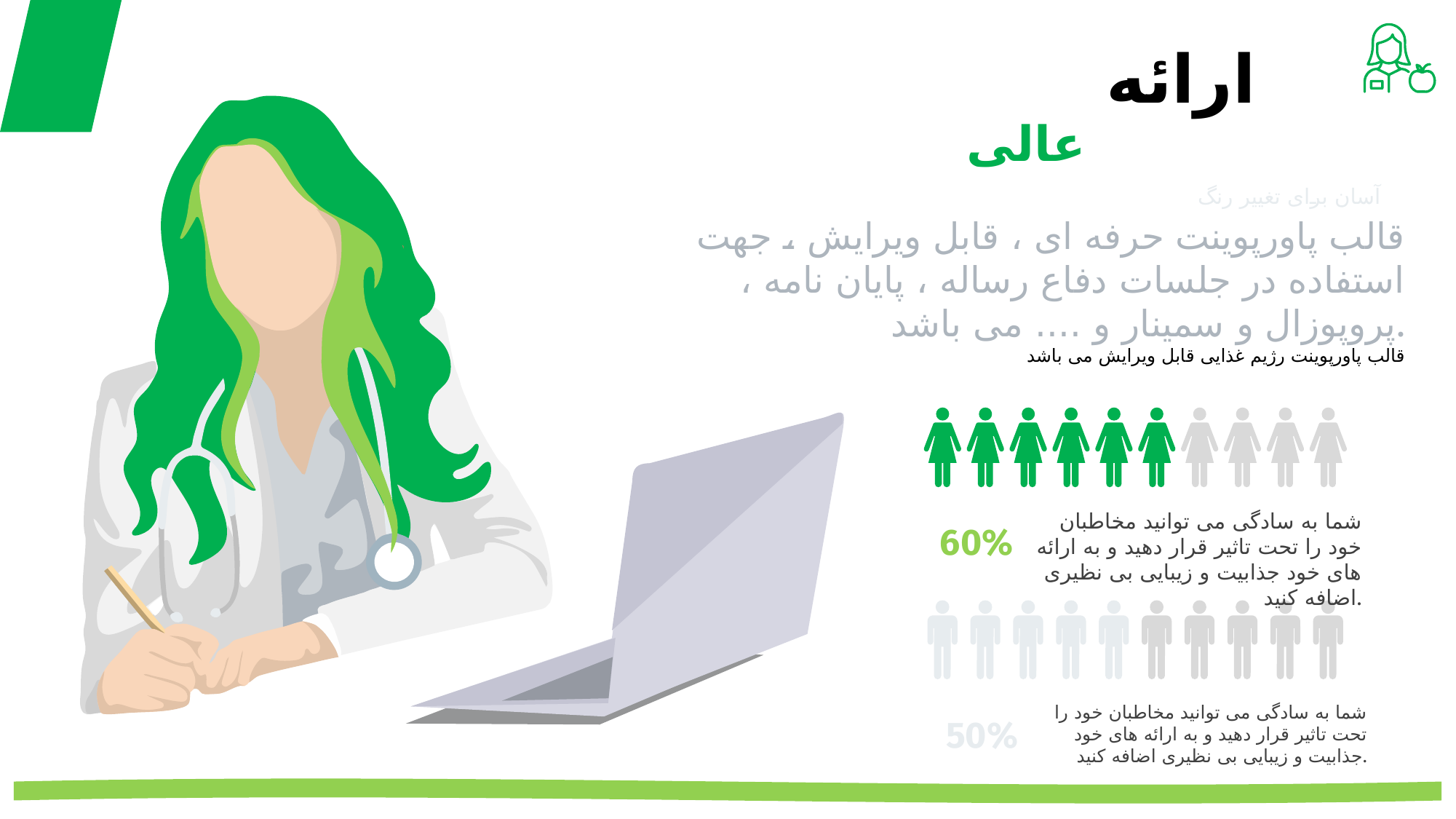

ارائه

عالی
آسان برای تغییر رنگ
قالب پاورپوينت حرفه ای ، قابل ویرایش ، جهت استفاده در جلسات دفاع رساله ، پایان نامه ، پروپوزال و سمینار و .... می باشد.
قالب پاورپوینت رژیم غذایی قابل ویرایش می باشد

شما به سادگی می توانید مخاطبان خود را تحت تاثیر قرار دهید و به ارائه های خود جذابیت و زیبایی بی نظیری اضافه کنید.
60%

شما به سادگی می توانید مخاطبان خود را تحت تاثیر قرار دهید و به ارائه های خود جذابیت و زیبایی بی نظیری اضافه کنید.
50%